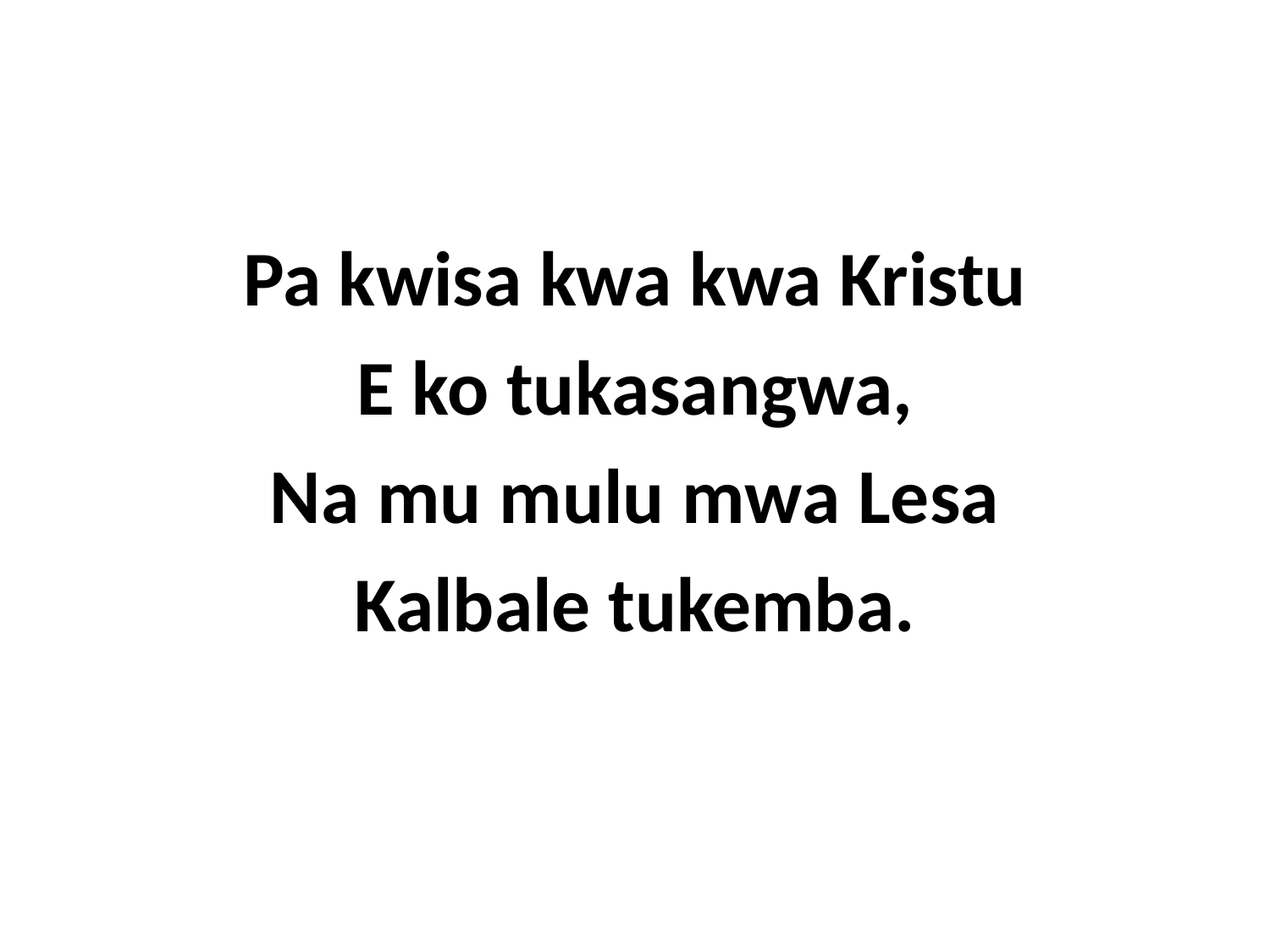

Pa kwisa kwa kwa Kristu
E ko tukasangwa,
Na mu mulu mwa Lesa
Kalbale tukemba.